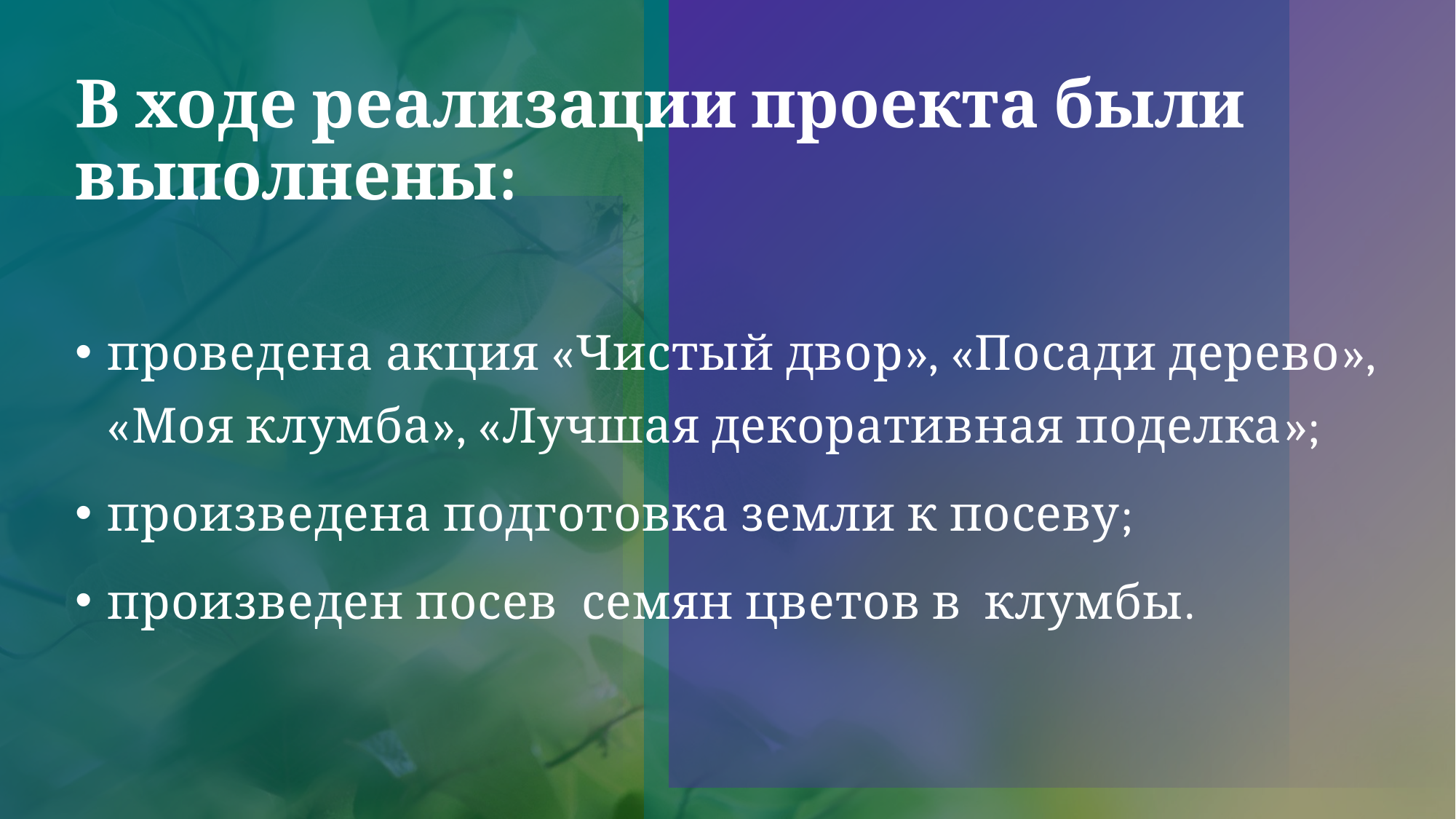

# В ходе реализации проекта были выполнены:

проведена акция «Чистый двор», «Посади дерево», «Моя клумба», «Лучшая декоративная поделка»;
произведена подготовка земли к посеву;
произведен посев  семян цветов в  клумбы.